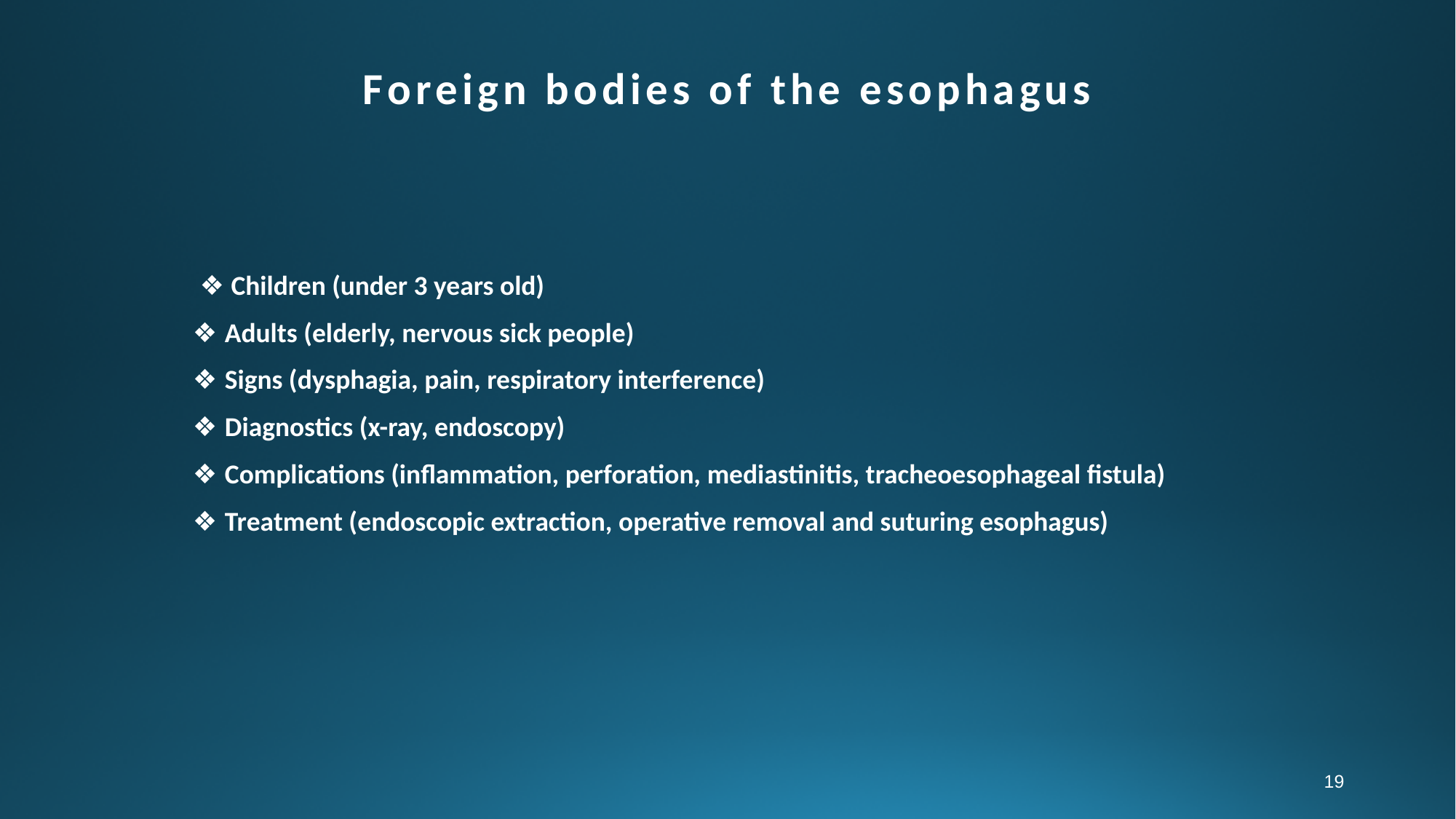

# Foreign bodies of the esophagus
﻿ ❖ Children (under 3 years old)
❖ Adults (elderly, nervous sick people)
❖ Signs (dysphagia, pain, respiratory interference)
❖ Diagnostics (x-ray, endoscopy)
❖ Complications (inflammation, perforation, mediastinitis, tracheoesophageal fistula)
❖ Treatment (endoscopic extraction, operative removal and suturing esophagus)
19